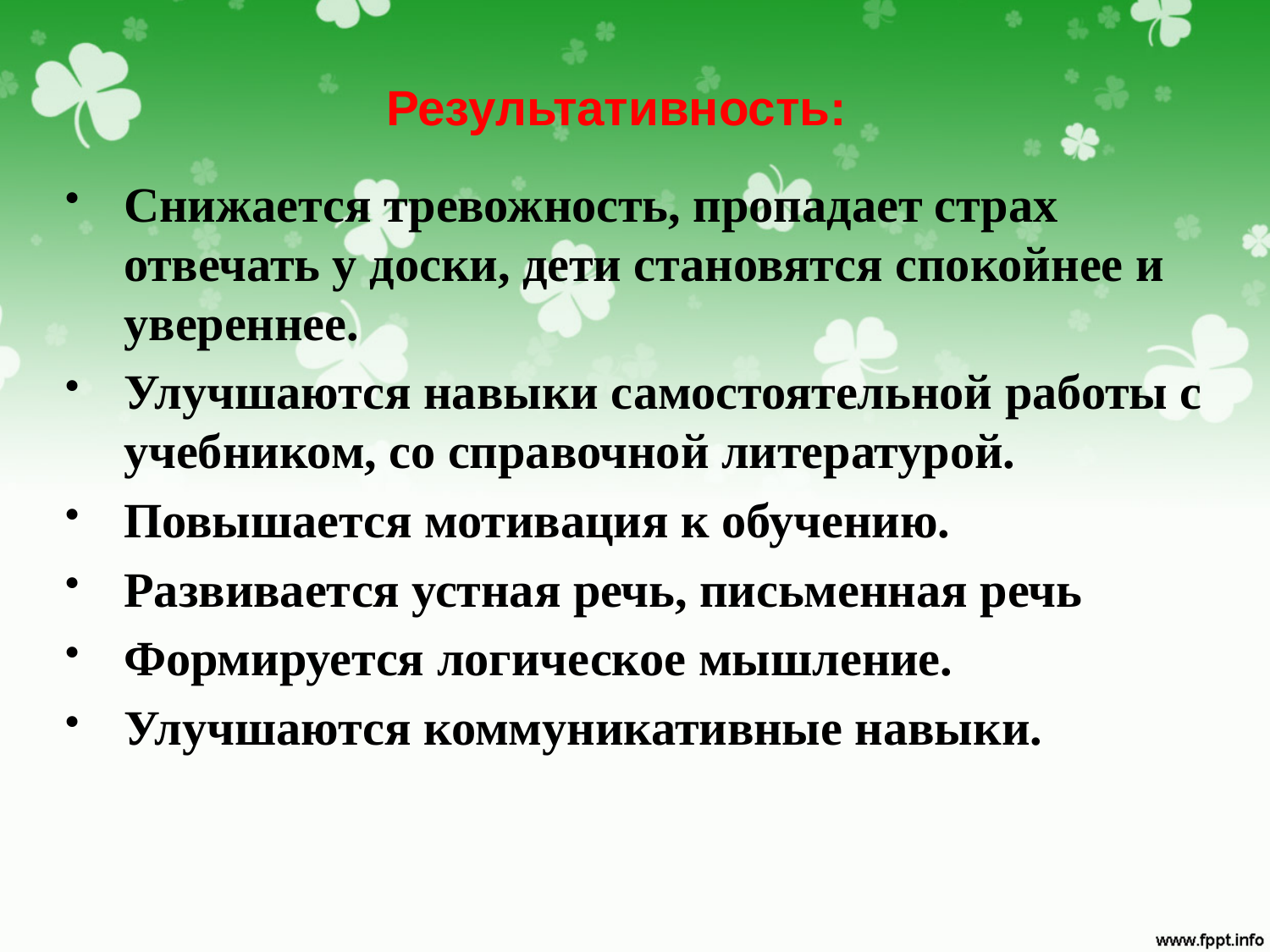

Результативность:
Снижается тревожность, пропадает страх отвечать у доски, дети становятся спокойнее и увереннее.
Улучшаются навыки самостоятельной работы с учебником, со справочной литературой.
Повышается мотивация к обучению.
Развивается устная речь, письменная речь
Формируется логическое мышление.
Улучшаются коммуникативные навыки.